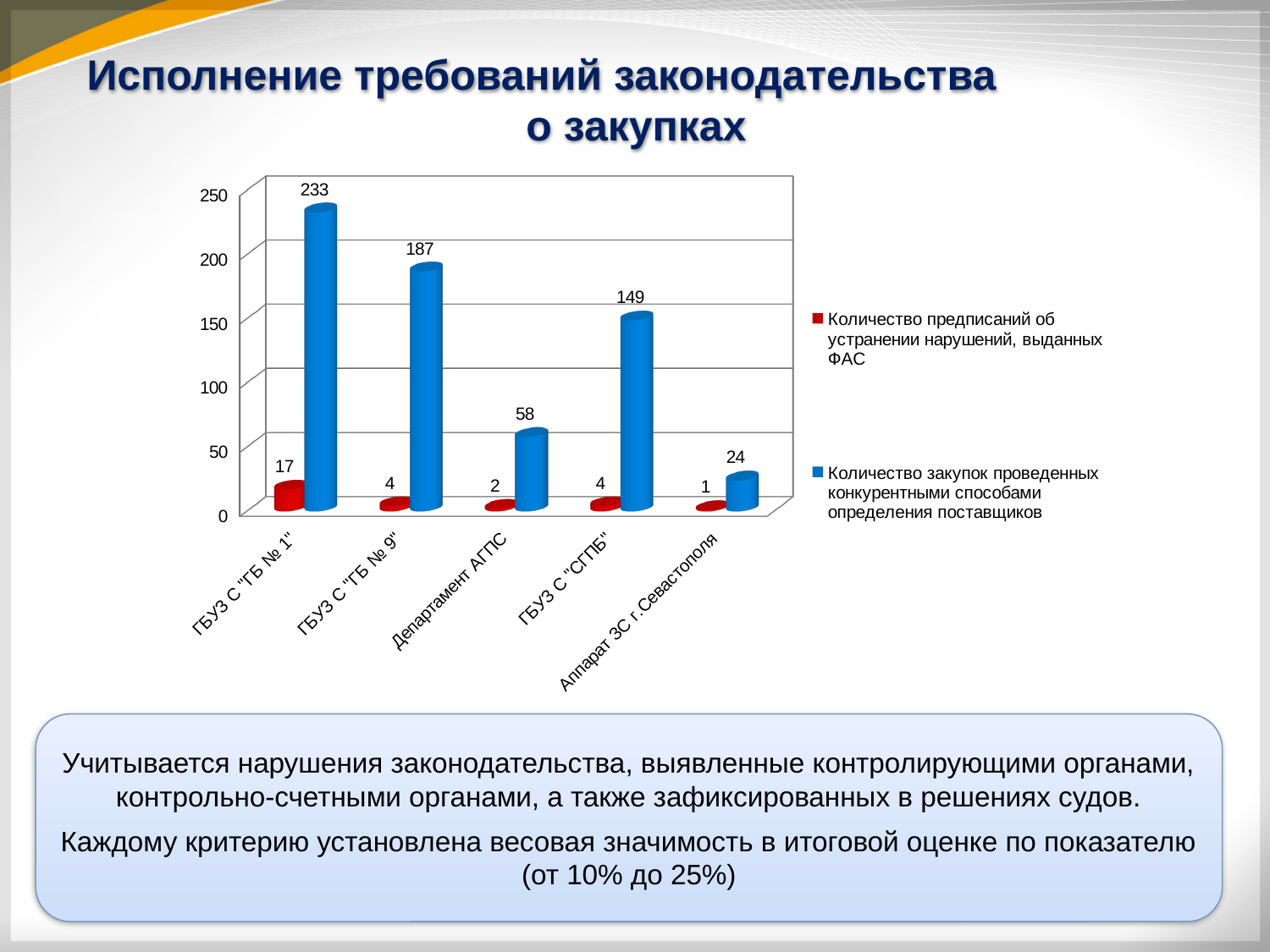

Исполнение требований законодательства                 о закупках

[unsupported chart]

Учитывается нарушения законодательства, выявленные контролирующими органами, контрольно-счетными органами, а также зафиксированных в решениях судов.
Каждому критерию установлена весовая значимость в итоговой оценке по показателю (от 10% до 25%)